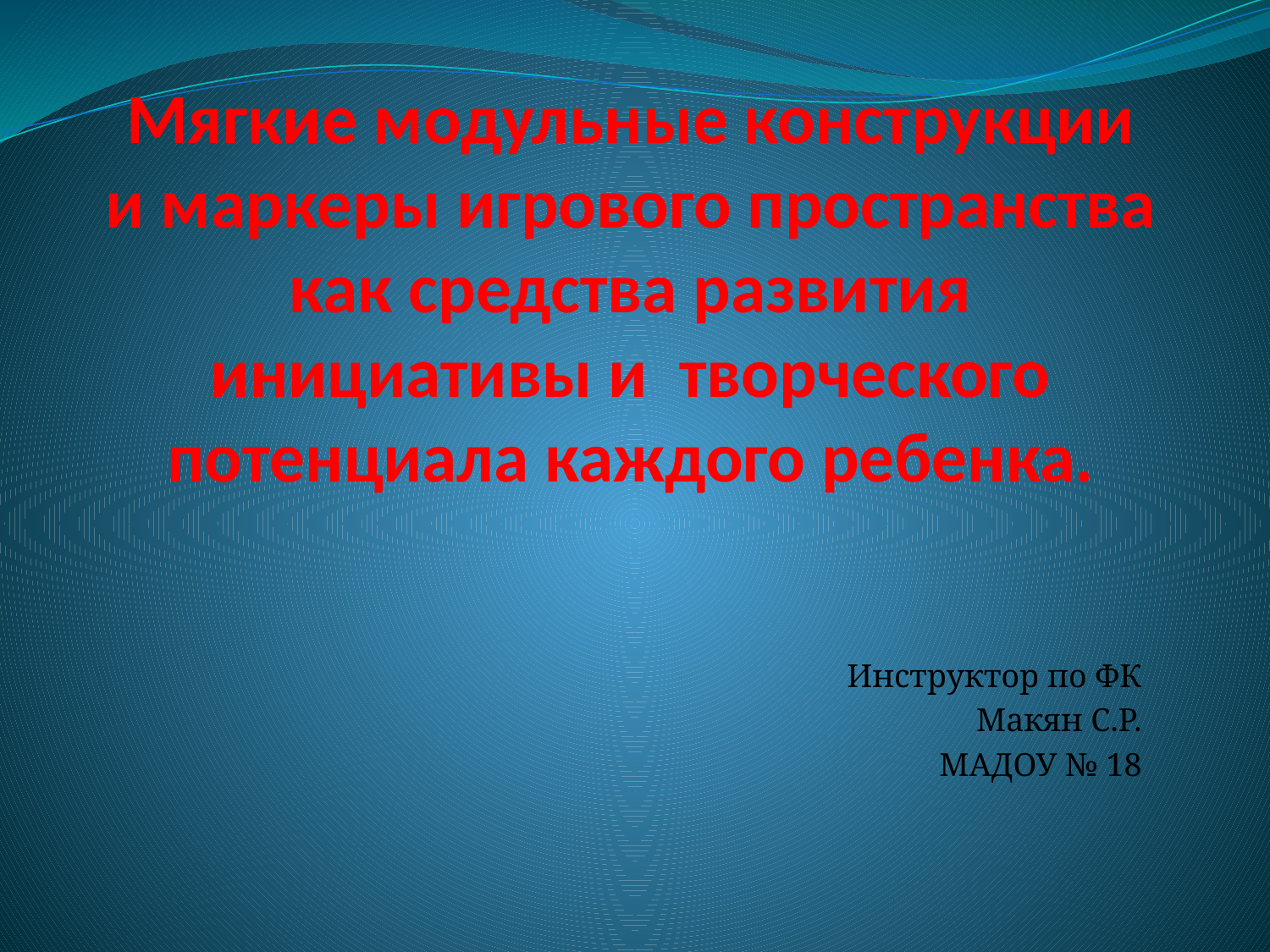

# Мягкие модульные конструкции и маркеры игрового пространства как средства развития инициативы и  творческого потенциала каждого ребенка.

Инструктор по ФК
Макян С.Р.
МАДОУ № 18